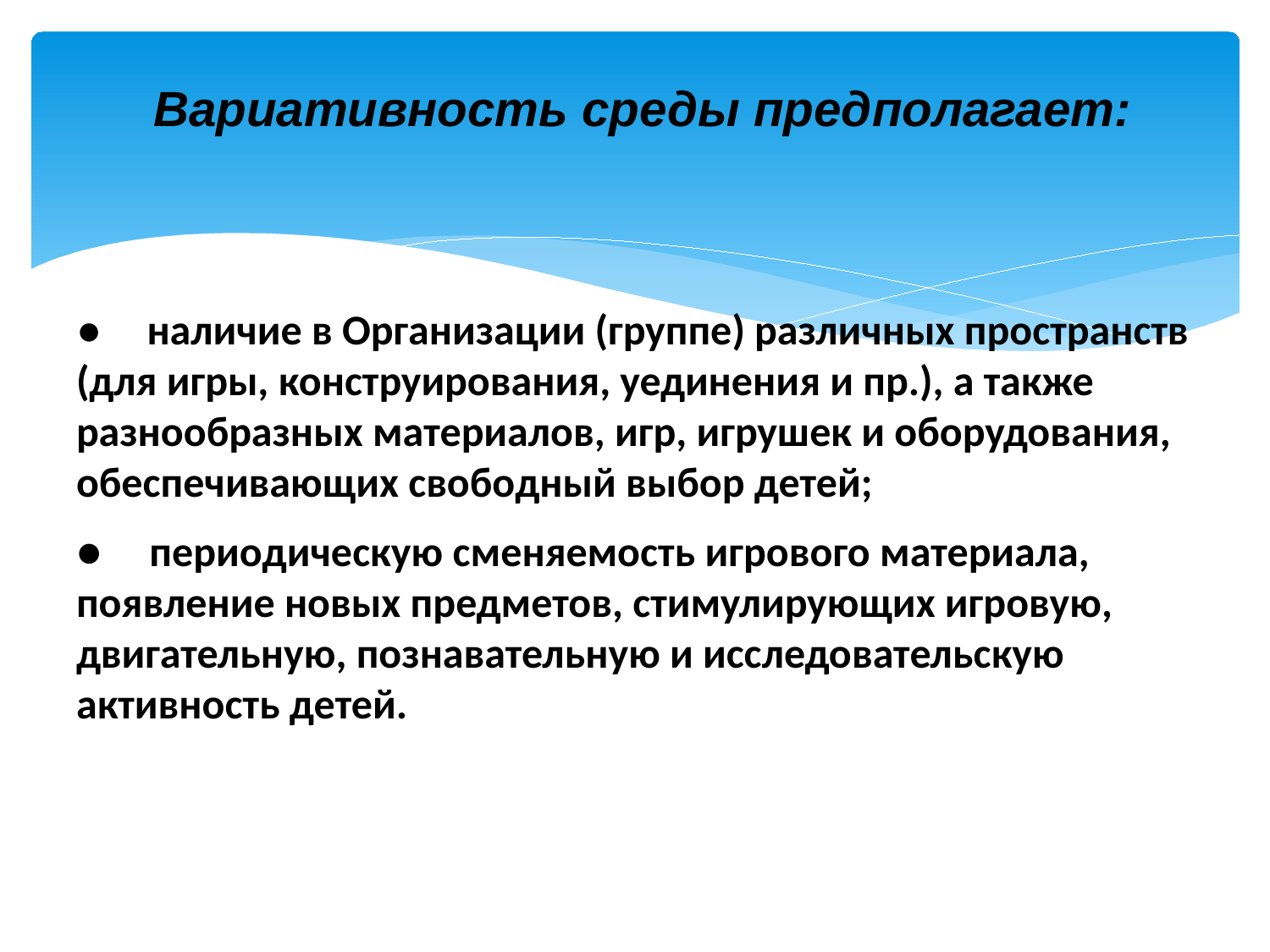

# Вариативность среды предполагает:
●    наличие в Организации (группе) различных пространств (для игры, конструирования, уединения и пр.), а также разнообразных материалов, игр, игрушек и оборудования, обеспечивающих свободный выбор детей;
●     периодическую сменяемость игрового материала, появление новых предметов, стимулирующих игровую, двигательную, познавательную и исследовательскую активность детей.